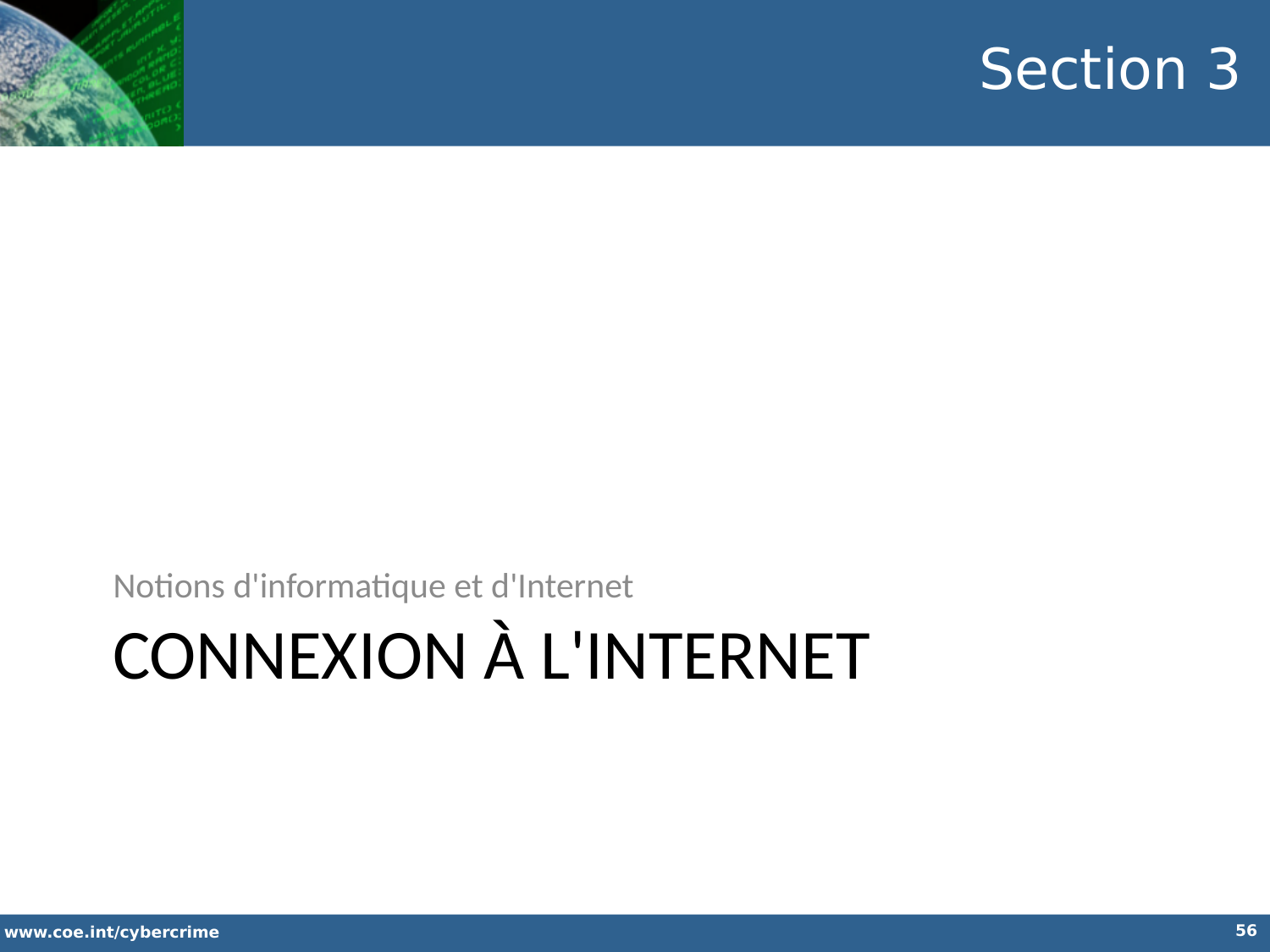

Section 3
Notions d'informatique et d'Internet
# Connexion à l'internet